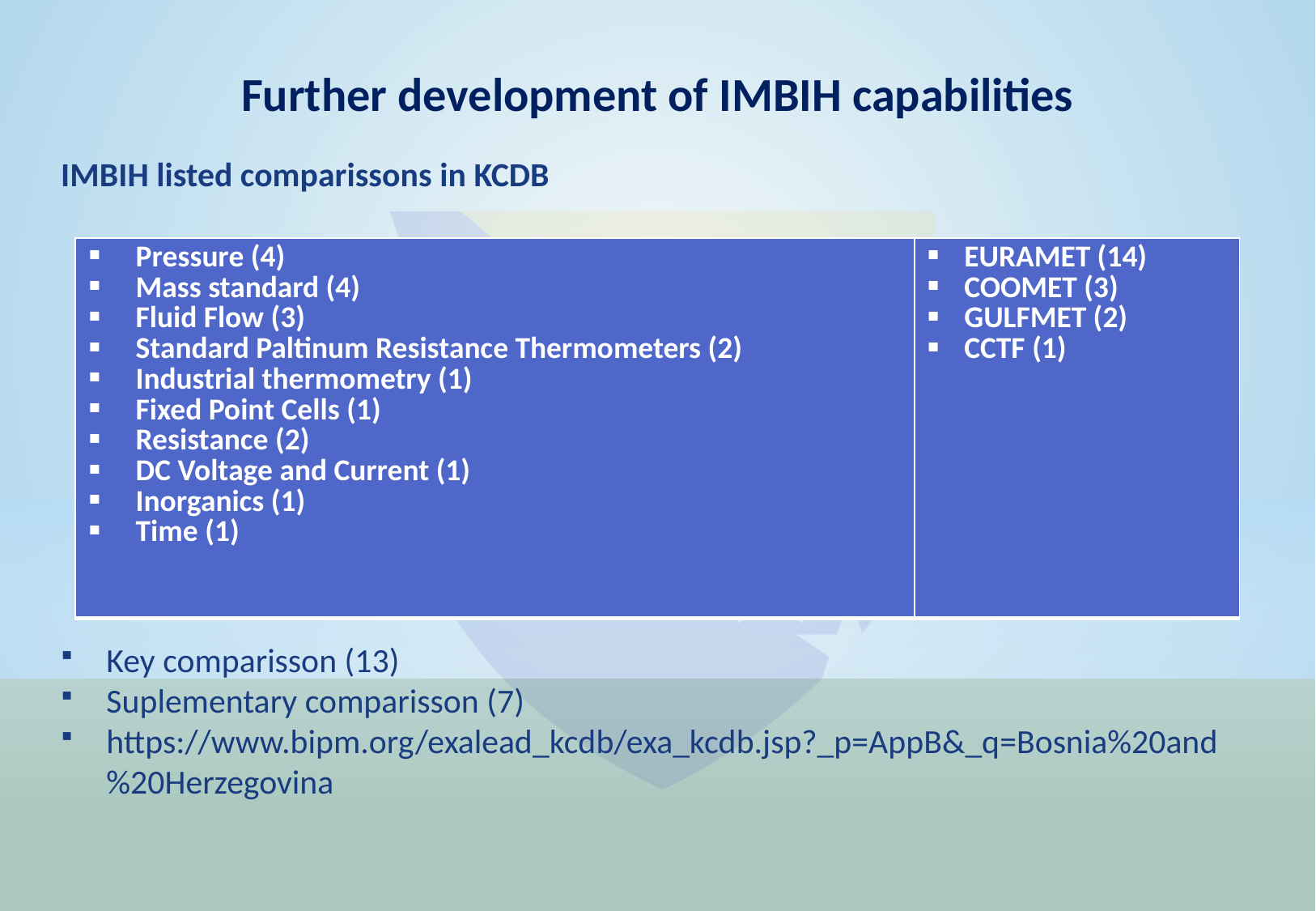

Further development of IMBIH capabilities
IMBIH listed comparissons in KCDB

Key comparisson (13)
Suplementary comparisson (7)
https://www.bipm.org/exalead_kcdb/exa_kcdb.jsp?_p=AppB&_q=Bosnia%20and%20Herzegovina
| Pressure (4) Mass standard (4) Fluid Flow (3) Standard Paltinum Resistance Thermometers (2) Industrial thermometry (1) Fixed Point Cells (1) Resistance (2) DC Voltage and Current (1) Inorganics (1) Time (1) | EURAMET (14) COOMET (3) GULFMET (2) CCTF (1) |
| --- | --- |